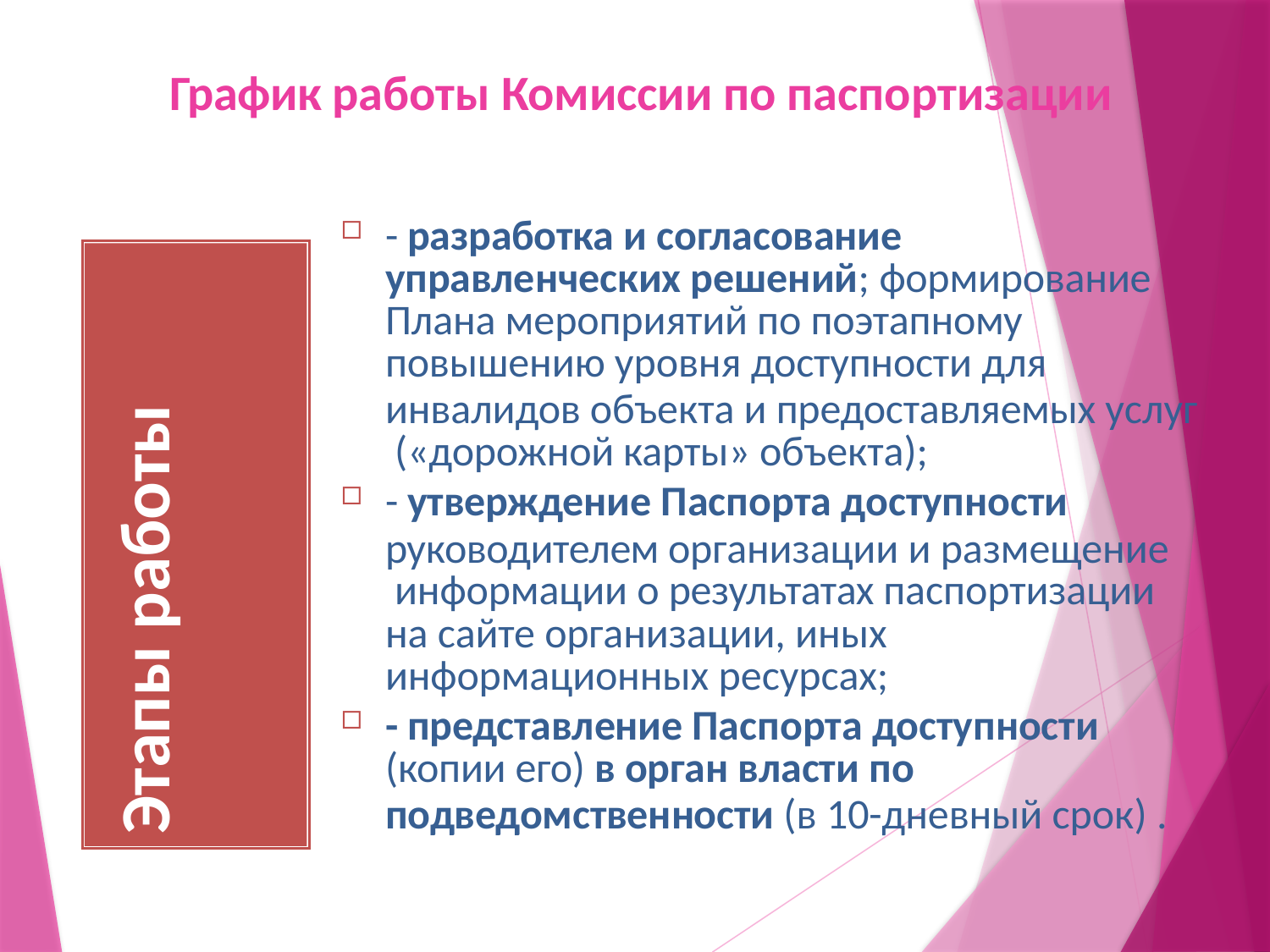

# График работы Комиссии по паспортизации
- разработка и согласование
управленческих решений; формирование
Плана мероприятий по поэтапному
повышению уровня доступности для
инвалидов объекта и предоставляемых услуг  («дорожной карты» объекта);
- утверждение Паспорта доступности
руководителем организации и размещение  информации о результатах паспортизации  на сайте организации, иных
информационных ресурсах;
- представление Паспорта доступности
(копии его) в орган власти по
подведомственности (в 10-дневный срок) .

Этапы работы